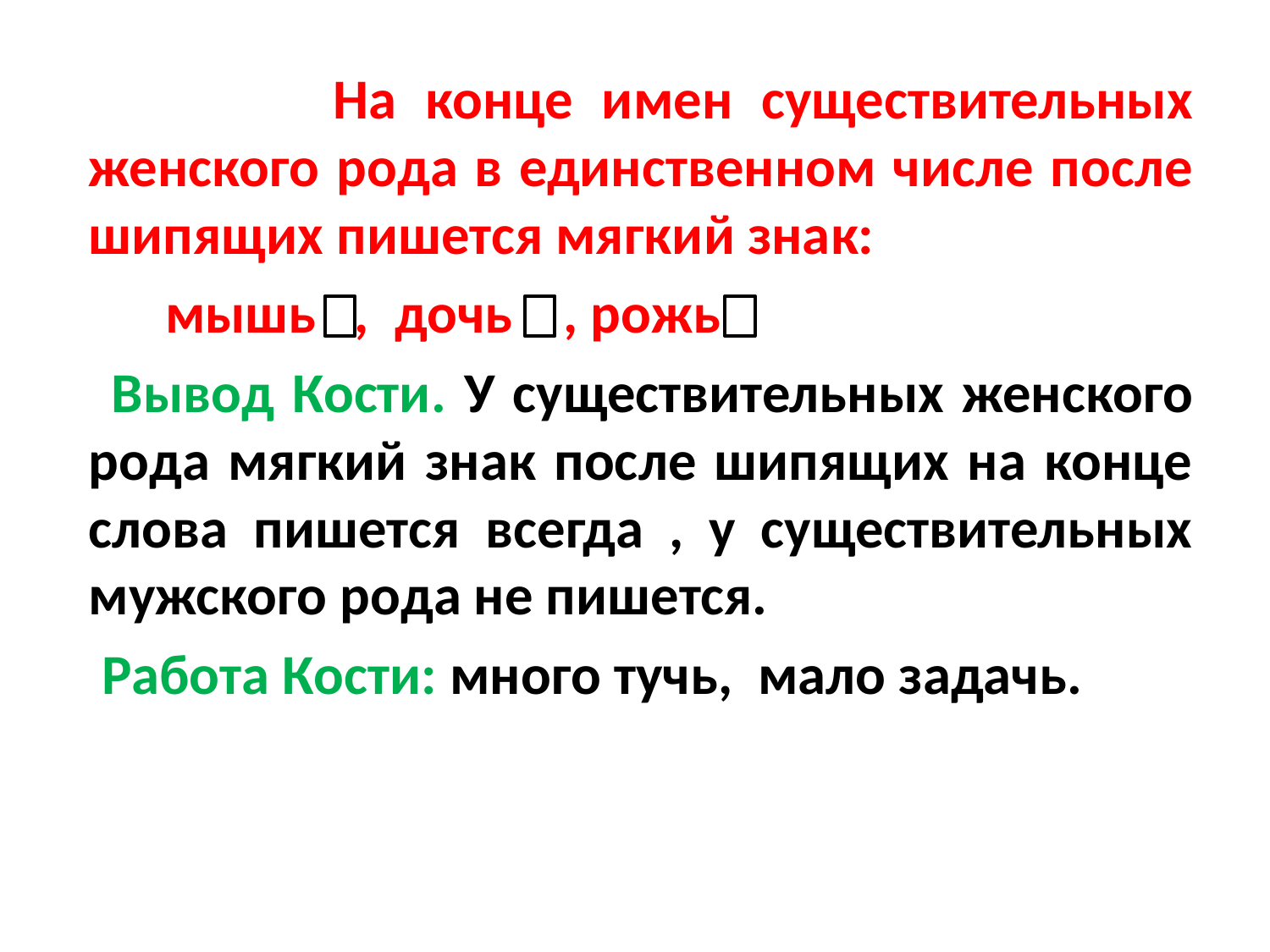

На конце имен существительных женского рода в единственном числе после шипящих пишется мягкий знак:
       мышь   ,  дочь    , рожь
  Вывод Кости. У существительных женского рода мягкий знак после шипящих на конце слова пишется всегда , у существительных мужского рода не пишется.
  Работа Кости: много тучь,  мало задачь.